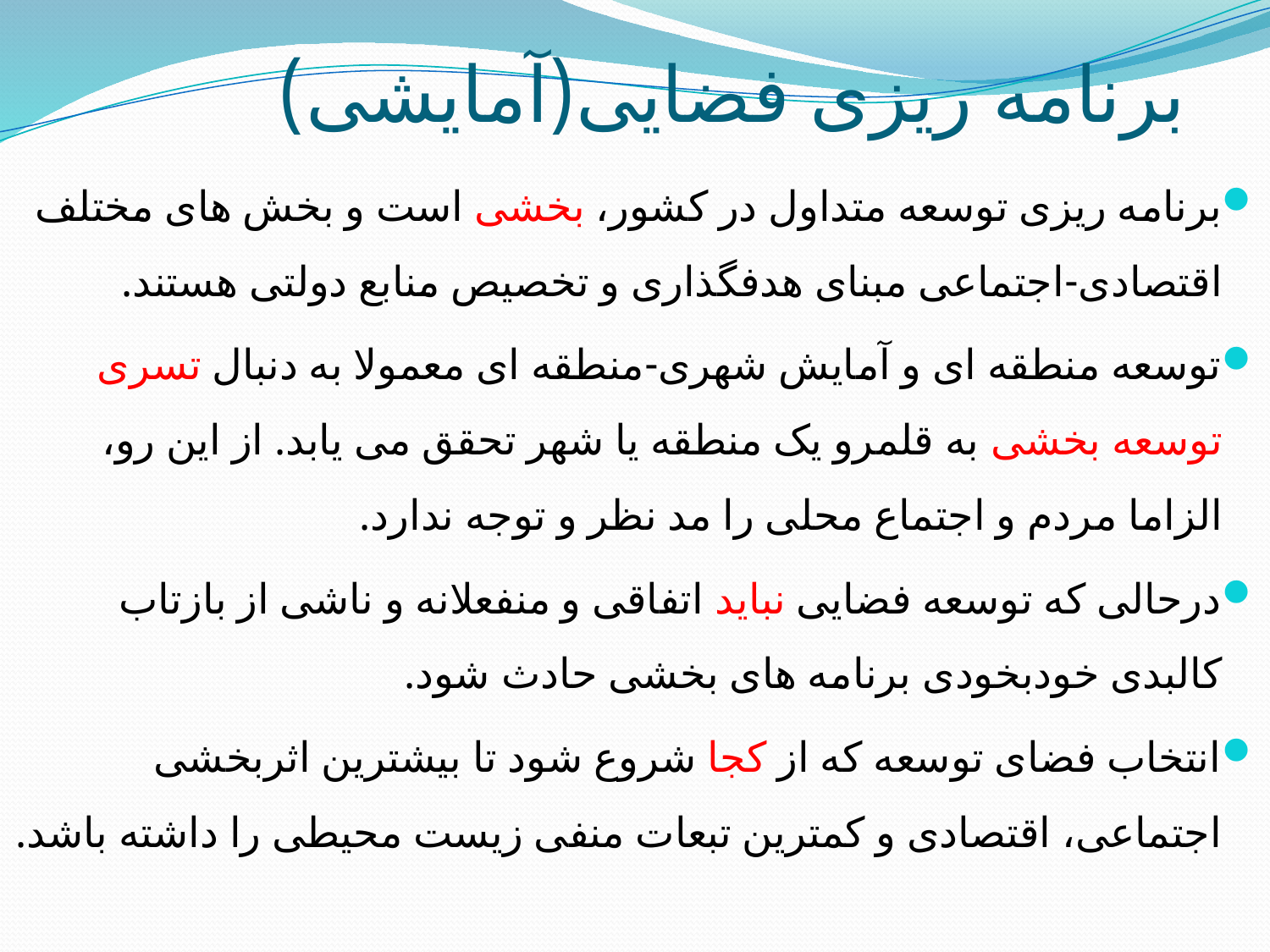

# برنامه ریزی فضایی(آمایشی)
برنامه ریزی توسعه متداول در کشور، بخشی است و بخش های مختلف اقتصادی-اجتماعی مبنای هدفگذاری و تخصیص منابع دولتی هستند.
توسعه منطقه ای و آمایش شهری-منطقه ای معمولا به دنبال تسری توسعه بخشی به قلمرو یک منطقه یا شهر تحقق می یابد. از این رو، الزاما مردم و اجتماع محلی را مد نظر و توجه ندارد.
درحالی که توسعه فضایی نباید اتفاقی و منفعلانه و ناشی از بازتاب کالبدی خودبخودی برنامه های بخشی حادث شود.
انتخاب فضای توسعه که از کجا شروع شود تا بیشترین اثربخشی اجتماعی، اقتصادی و کمترین تبعات منفی زیست محیطی را داشته باشد.